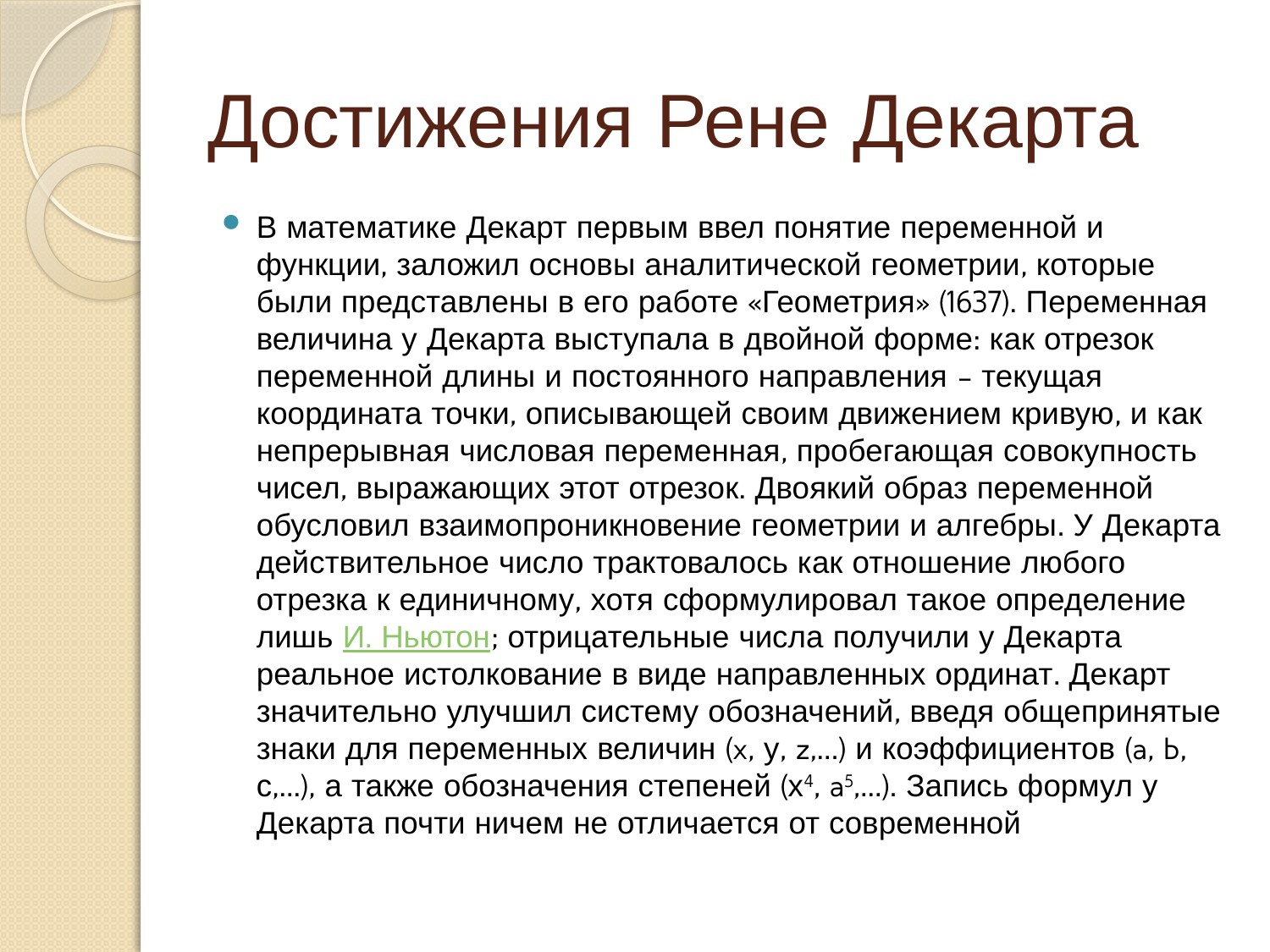

# Достижения Рене Декарта
В математике Декарт первым ввел понятие переменной и функции, заложил основы аналитической геометрии, которые были представлены в его работе «Геометрия» (1637). Переменная величина у Декарта выступала в двойной форме: как отрезок переменной длины и постоянного направления – текущая координата точки, описывающей своим движением кривую, и как непрерывная числовая переменная, пробегающая совокупность чисел, выражающих этот отрезок. Двоякий образ переменной обусловил взаимопроникновение геометрии и алгебры. У Декарта действительное число трактовалось как отношение любого отрезка к единичному, хотя сформулировал такое определение лишь И. Ньютон; отрицательные числа получили у Декарта реальное истолкование в виде направленных ординат. Декарт значительно улучшил систему обозначений, введя общепринятые знаки для переменных величин (x, у, z,...) и коэффициентов (a, b, с,...), а также обозначения степеней (х4, a5,...). Запись формул у Декарта почти ничем не отличается от современной